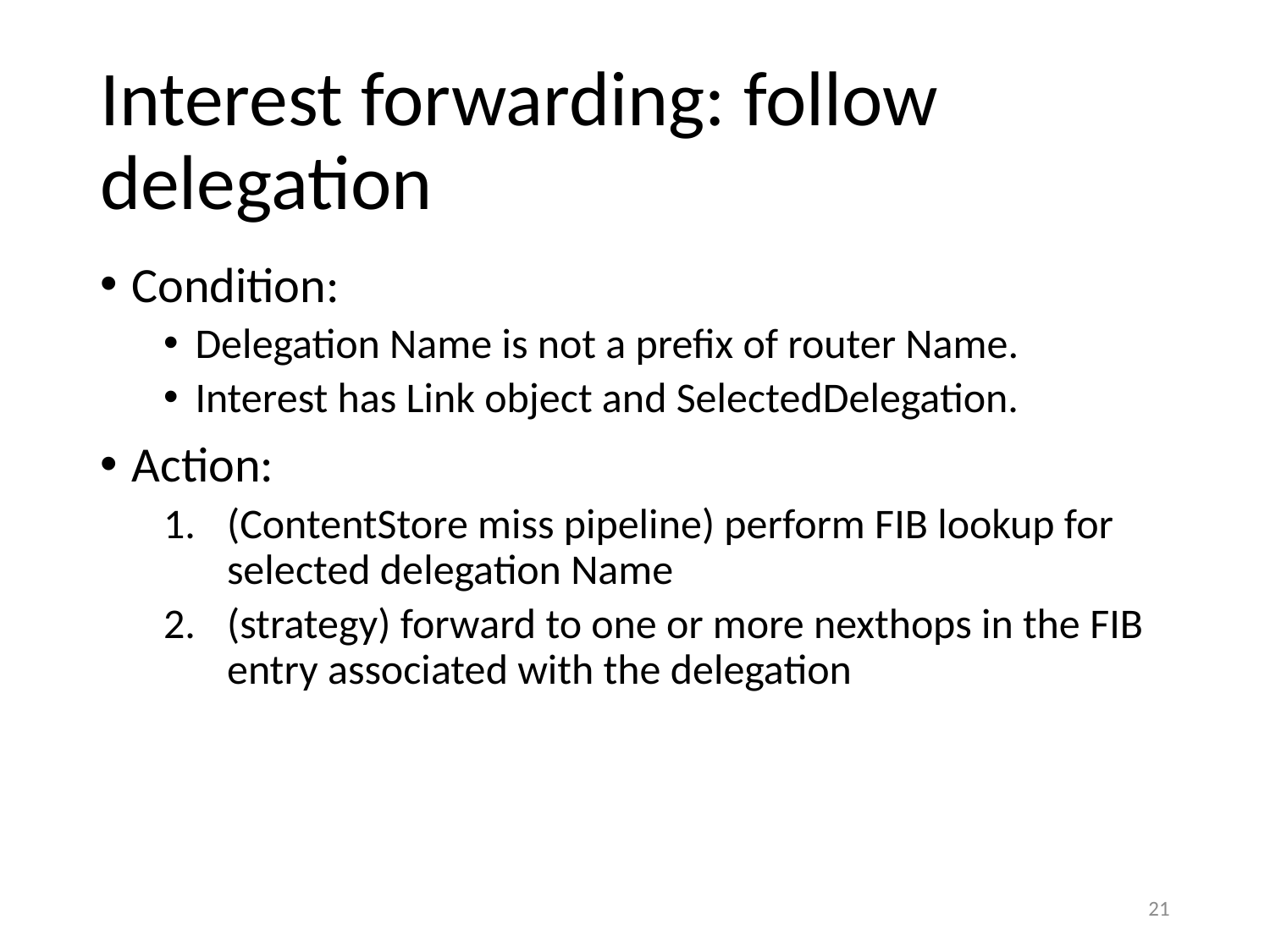

# Interest forwarding: follow delegation
Condition:
Delegation Name is not a prefix of router Name.
Interest has Link object and SelectedDelegation.
Action:
(ContentStore miss pipeline) perform FIB lookup for selected delegation Name
(strategy) forward to one or more nexthops in the FIB entry associated with the delegation
21